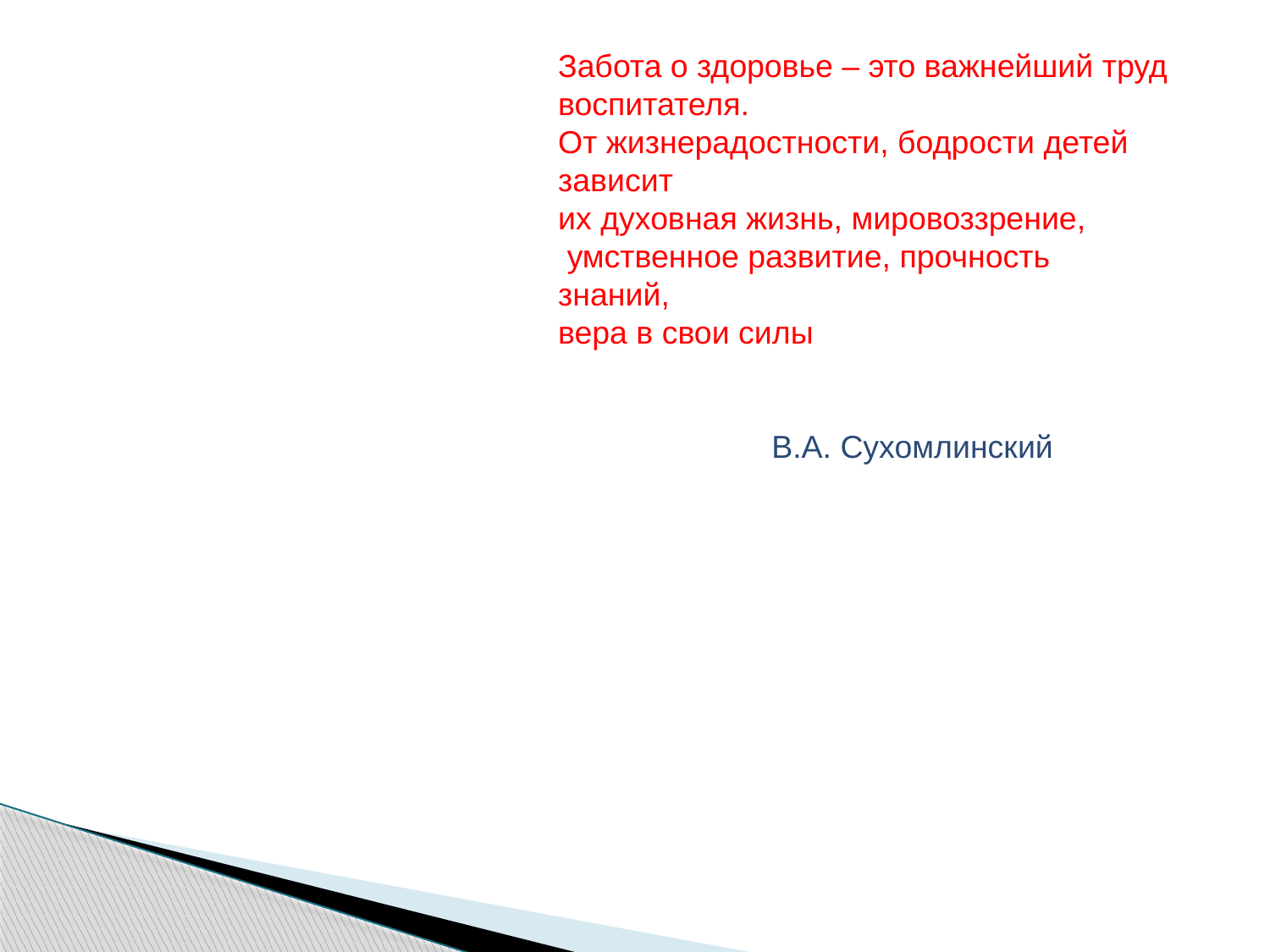

Забота о здоровье – это важнейший труд воспитателя.
От жизнерадостности, бодрости детей зависит
их духовная жизнь, мировоззрение,
 умственное развитие, прочность знаний,
вера в свои силы

                        В.А. Сухомлинский